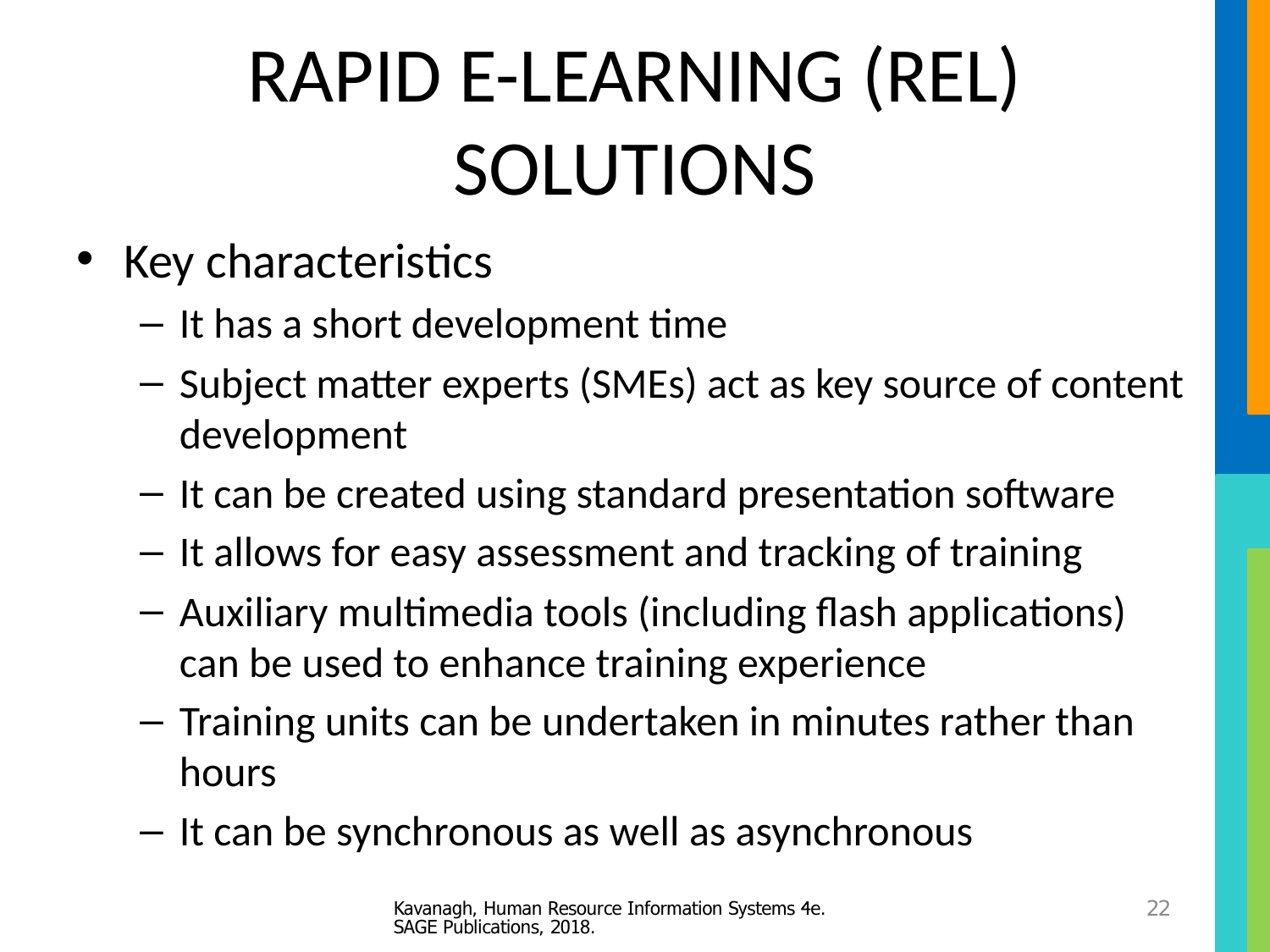

# RAPID E-LEARNING (REL) SOLUTIONS
Key characteristics
It has a short development time
Subject matter experts (SMEs) act as key source of content development
It can be created using standard presentation software
It allows for easy assessment and tracking of training
Auxiliary multimedia tools (including flash applications) can be used to enhance training experience
Training units can be undertaken in minutes rather than hours
It can be synchronous as well as asynchronous
Kavanagh, Human Resource Information Systems 4e. SAGE Publications, 2018.
22